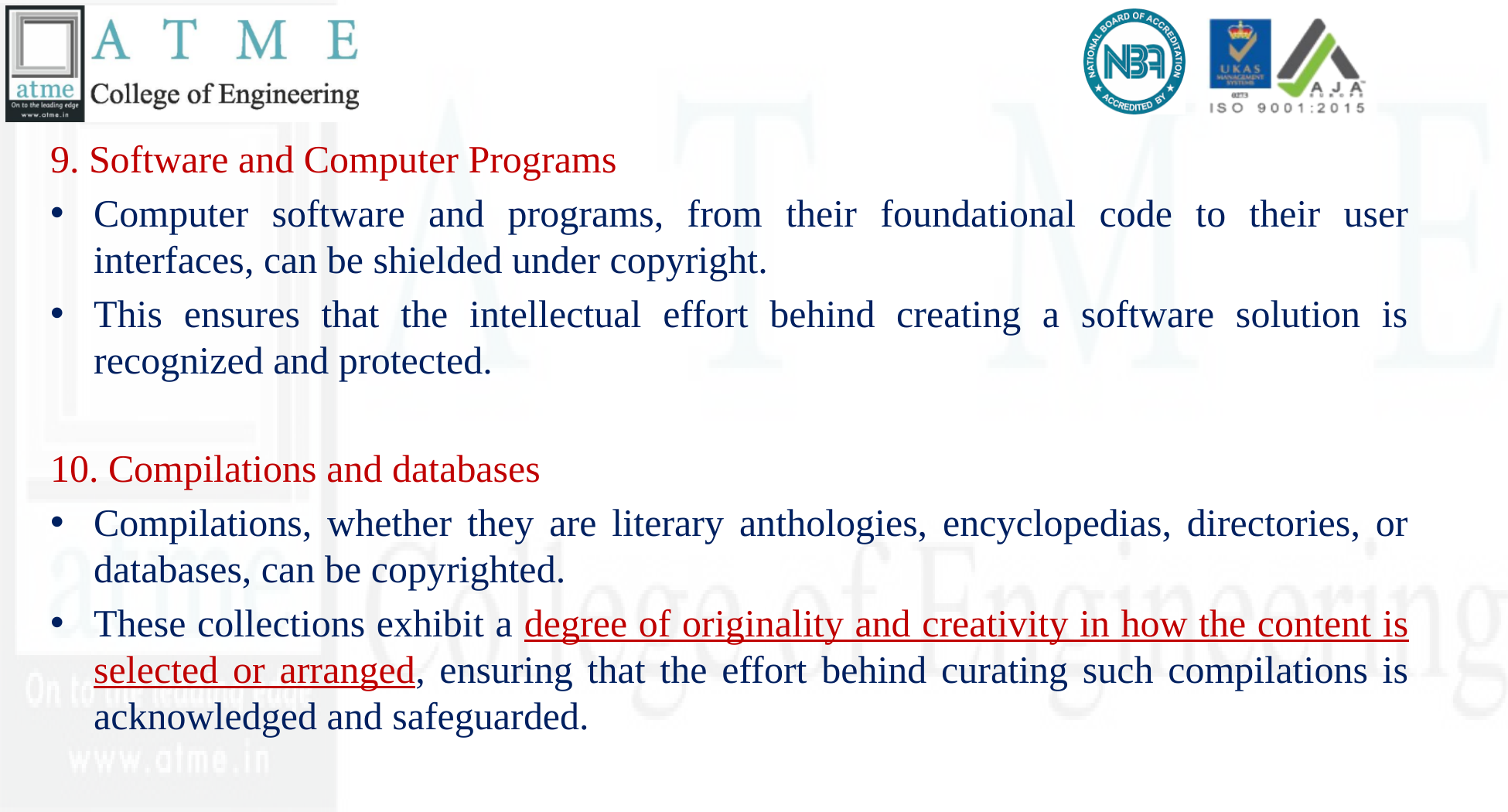

#
9. Software and Computer Programs
Computer software and programs, from their foundational code to their user interfaces, can be shielded under copyright.
This ensures that the intellectual effort behind creating a software solution is recognized and protected.

10. Compilations and databases
Compilations, whether they are literary anthologies, encyclopedias, directories, or databases, can be copyrighted.
These collections exhibit a degree of originality and creativity in how the content is selected or arranged, ensuring that the effort behind curating such compilations is acknowledged and safeguarded.